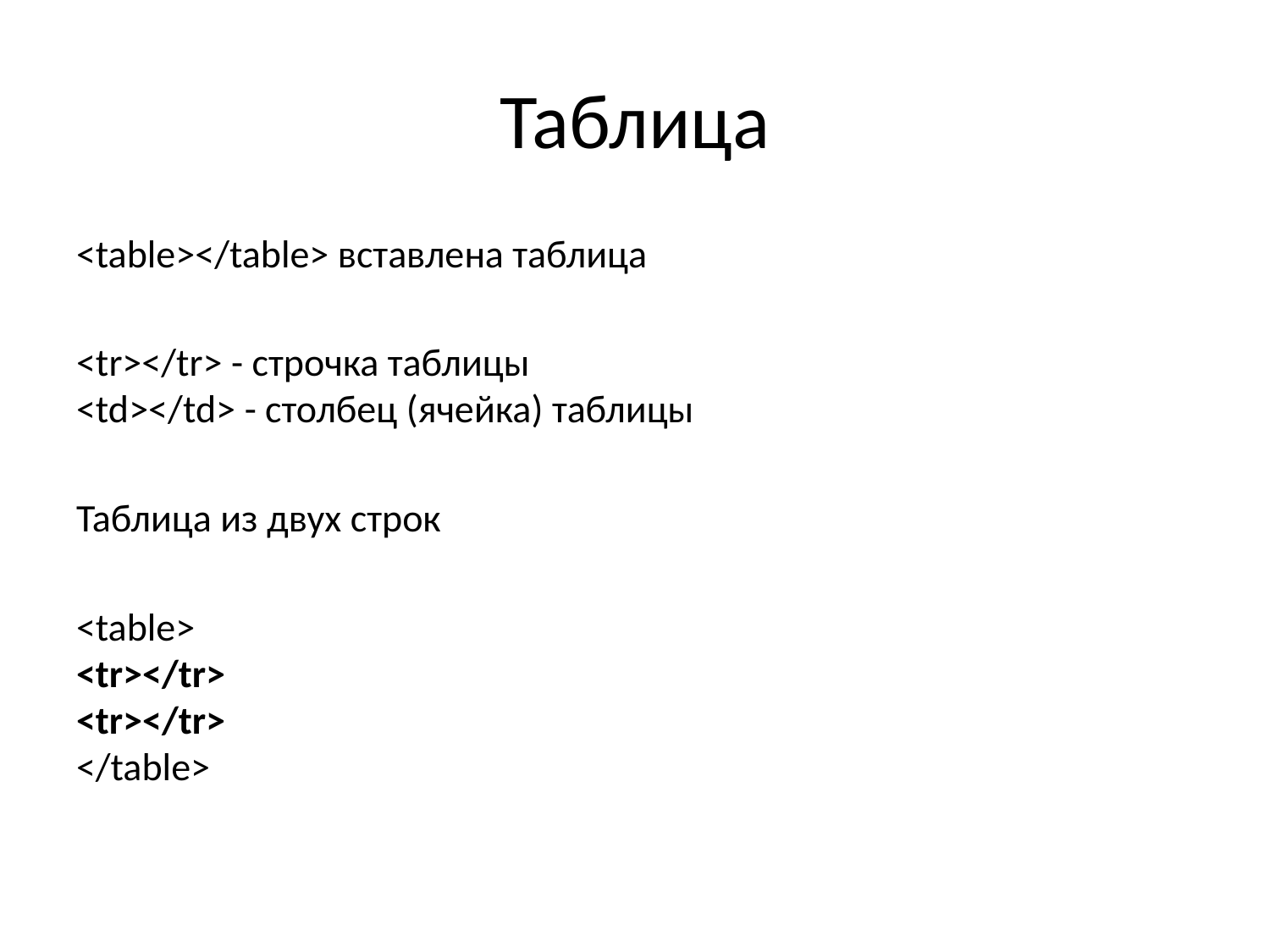

# Таблица
<table></table> вставлена таблица

<tr></tr> - строчка таблицы
<td></td> - столбец (ячейка) таблицы

Таблица из двух строк

<table>
<tr></tr>
<tr></tr>
</table>